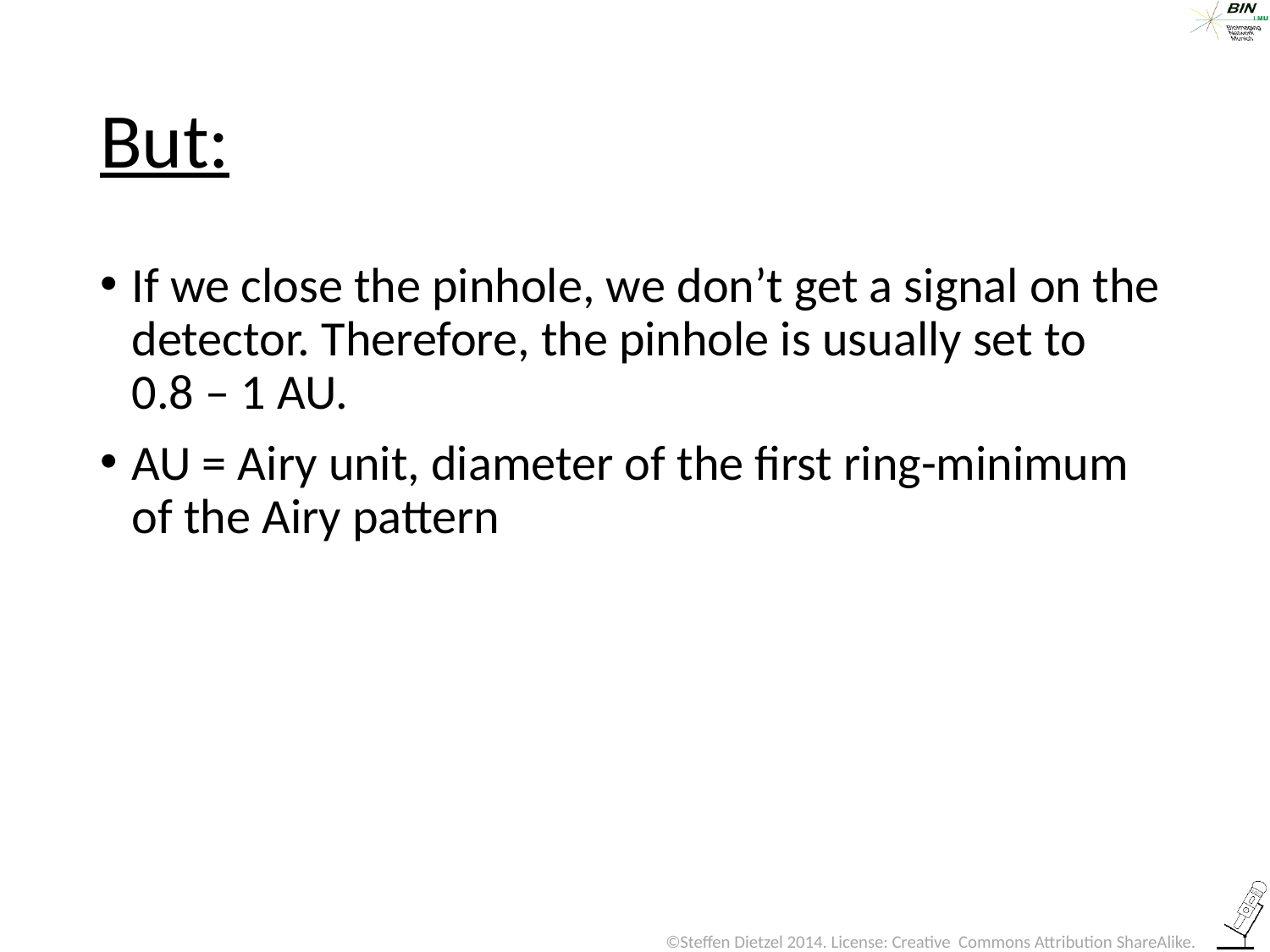

# But:
If we close the pinhole, we don’t get a signal on the detector. Therefore, the pinhole is usually set to
0.8 – 1 AU.
AU = Airy unit, diameter of the first ring-minimum of the Airy pattern